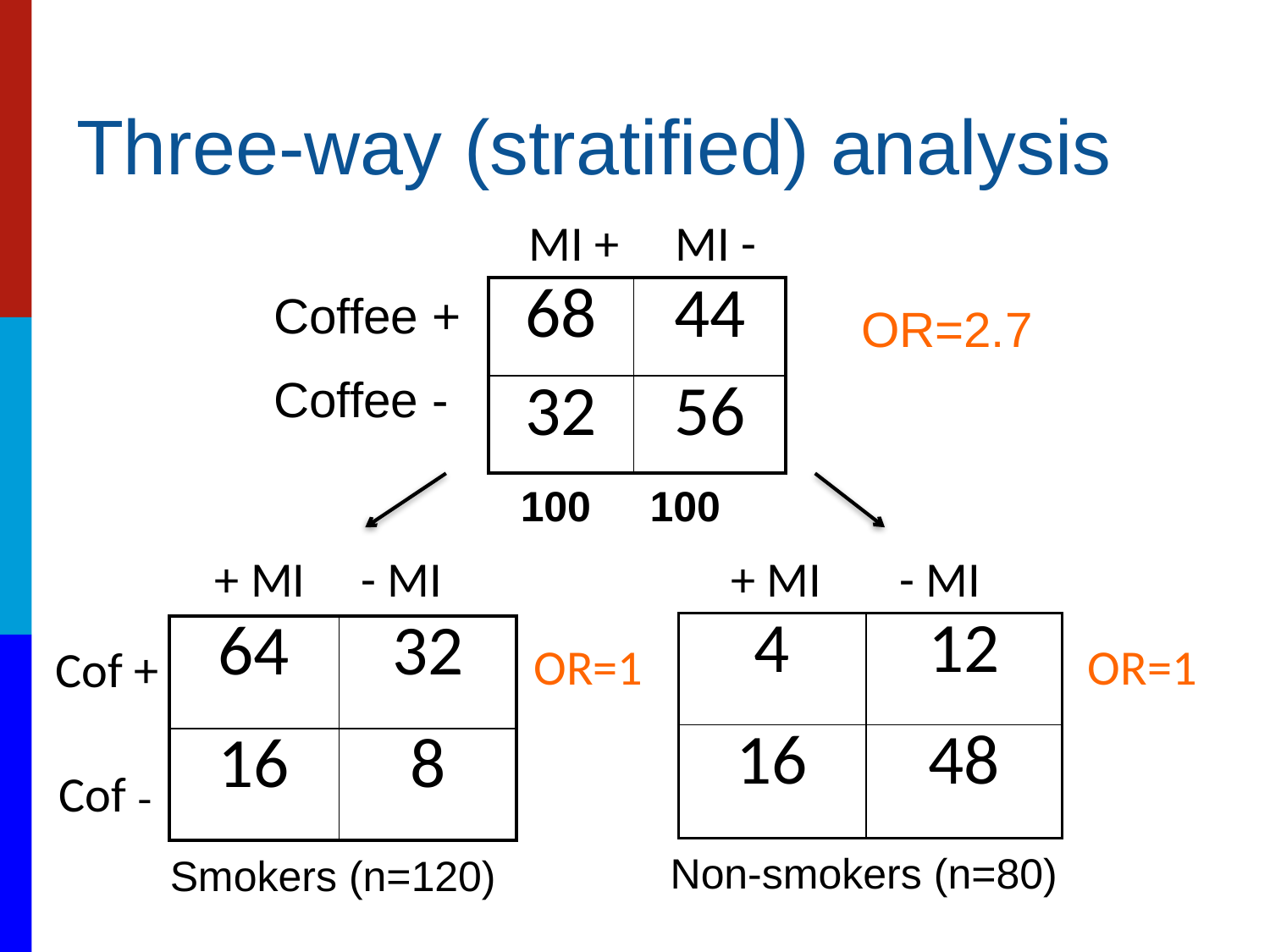

# Three-way (stratified) analysis
MI +     MI -
Coffee +
Coffee -
| 68 | 44 |
| --- | --- |
| 32 | 56 |
OR=2.7
100     100
+ MI     - MI
Cof +
Cof -
Smokers (n=120)
+ MI       - MI
Non-smokers (n=80)
| 4 | 12 |
| --- | --- |
| 16 | 48 |
| 64 | 32 |
| --- | --- |
| 16 | 8 |
OR=1
OR=1